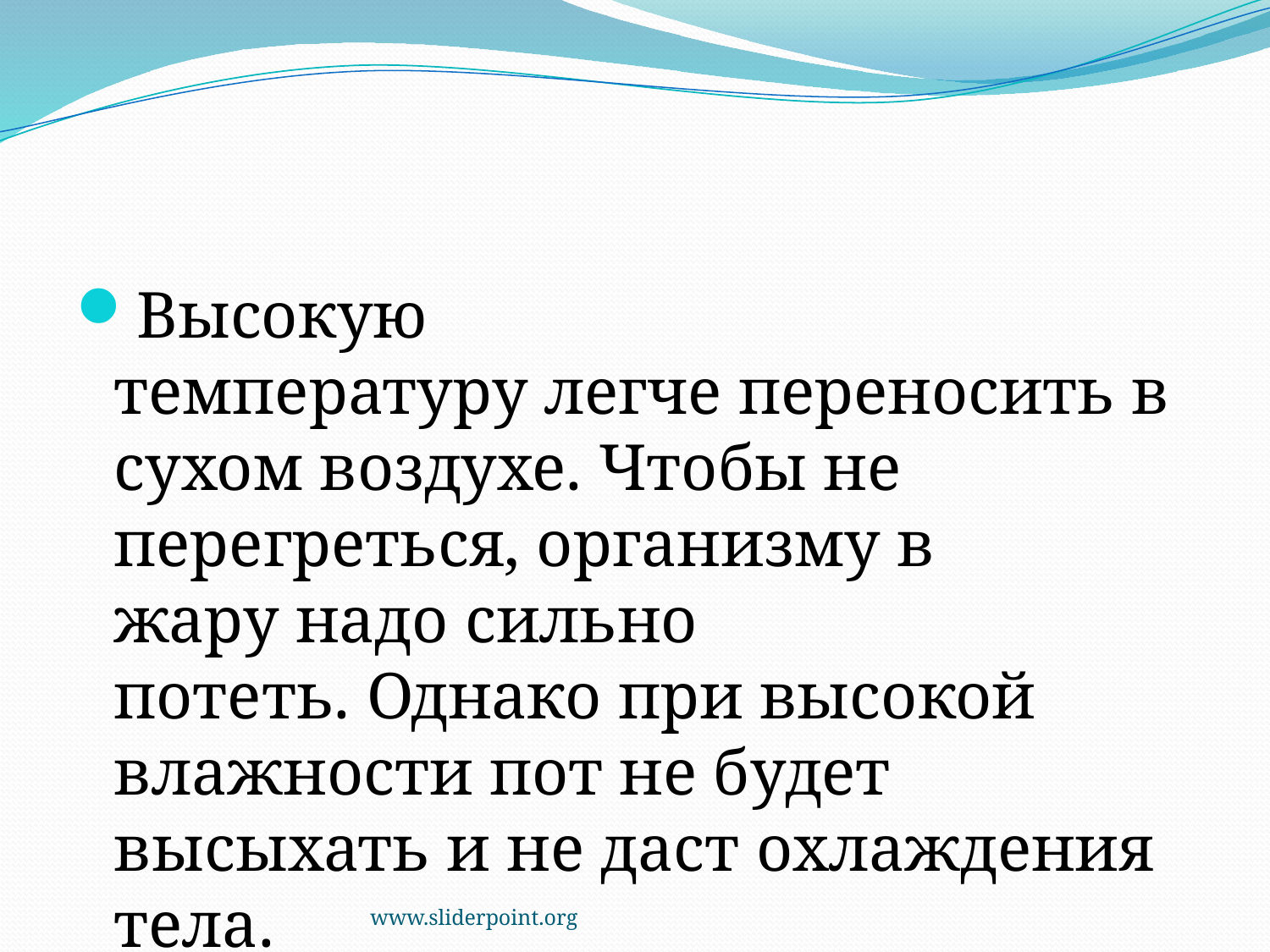

#
Высокую температуру легче переносить в сухом воздухе. Чтобы не перегреться, организму в жару надо сильно потеть. Однако при высокой влажности пот не будет высыхать и не даст охлаждения тела.
www.sliderpoint.org